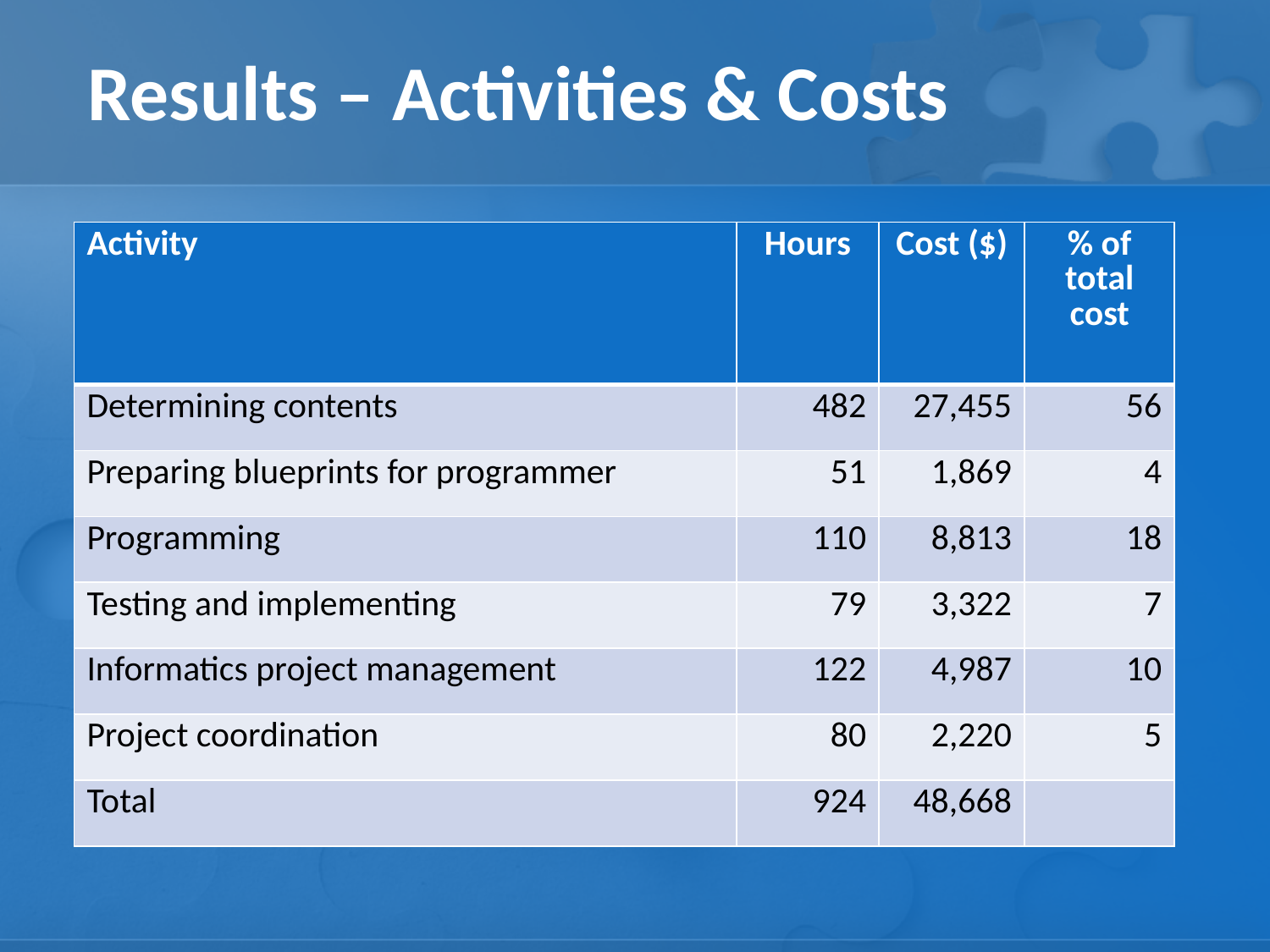

# Results – Activities & Costs
| Activity | Hours | Cost ($) | % of total cost |
| --- | --- | --- | --- |
| Determining contents | 482 | 27,455 | 56 |
| Preparing blueprints for programmer | 51 | 1,869 | 4 |
| Programming | 110 | 8,813 | 18 |
| Testing and implementing | 79 | 3,322 | 7 |
| Informatics project management | 122 | 4,987 | 10 |
| Project coordination | 80 | 2,220 | 5 |
| Total | 924 | 48,668 |  |